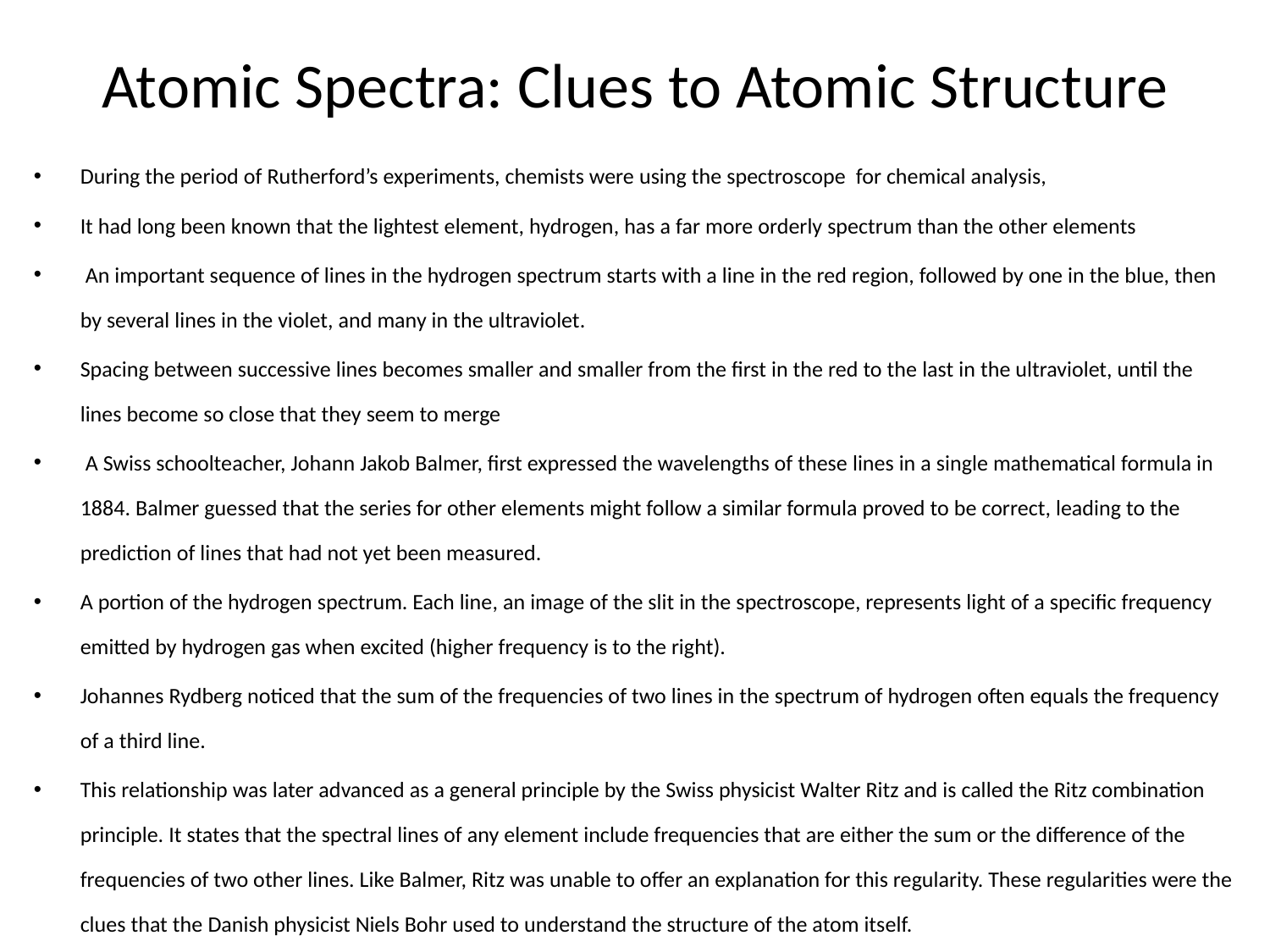

# Atomic Spectra: Clues to Atomic Structure
During the period of Rutherford’s experiments, chemists were using the spectroscope  for chemical analysis,
It had long been known that the lightest element, hydrogen, has a far more orderly spectrum than the other elements
 An important sequence of lines in the hydrogen spectrum starts with a line in the red region, followed by one in the blue, then by several lines in the violet, and many in the ultraviolet.
Spacing between successive lines becomes smaller and smaller from the first in the red to the last in the ultraviolet, until the lines become so close that they seem to merge
 A Swiss schoolteacher, Johann Jakob Balmer, first expressed the wavelengths of these lines in a single mathematical formula in 1884. Balmer guessed that the series for other elements might follow a similar formula proved to be correct, leading to the prediction of lines that had not yet been measured.
A portion of the hydrogen spectrum. Each line, an image of the slit in the spectroscope, represents light of a specific frequency emitted by hydrogen gas when excited (higher frequency is to the right).
Johannes Rydberg noticed that the sum of the frequencies of two lines in the spectrum of hydrogen often equals the frequency of a third line.
This relationship was later advanced as a general principle by the Swiss physicist Walter Ritz and is called the Ritz combination principle. It states that the spectral lines of any element include frequencies that are either the sum or the difference of the frequencies of two other lines. Like Balmer, Ritz was unable to offer an explanation for this regularity. These regularities were the clues that the Danish physicist Niels Bohr used to understand the structure of the atom itself.